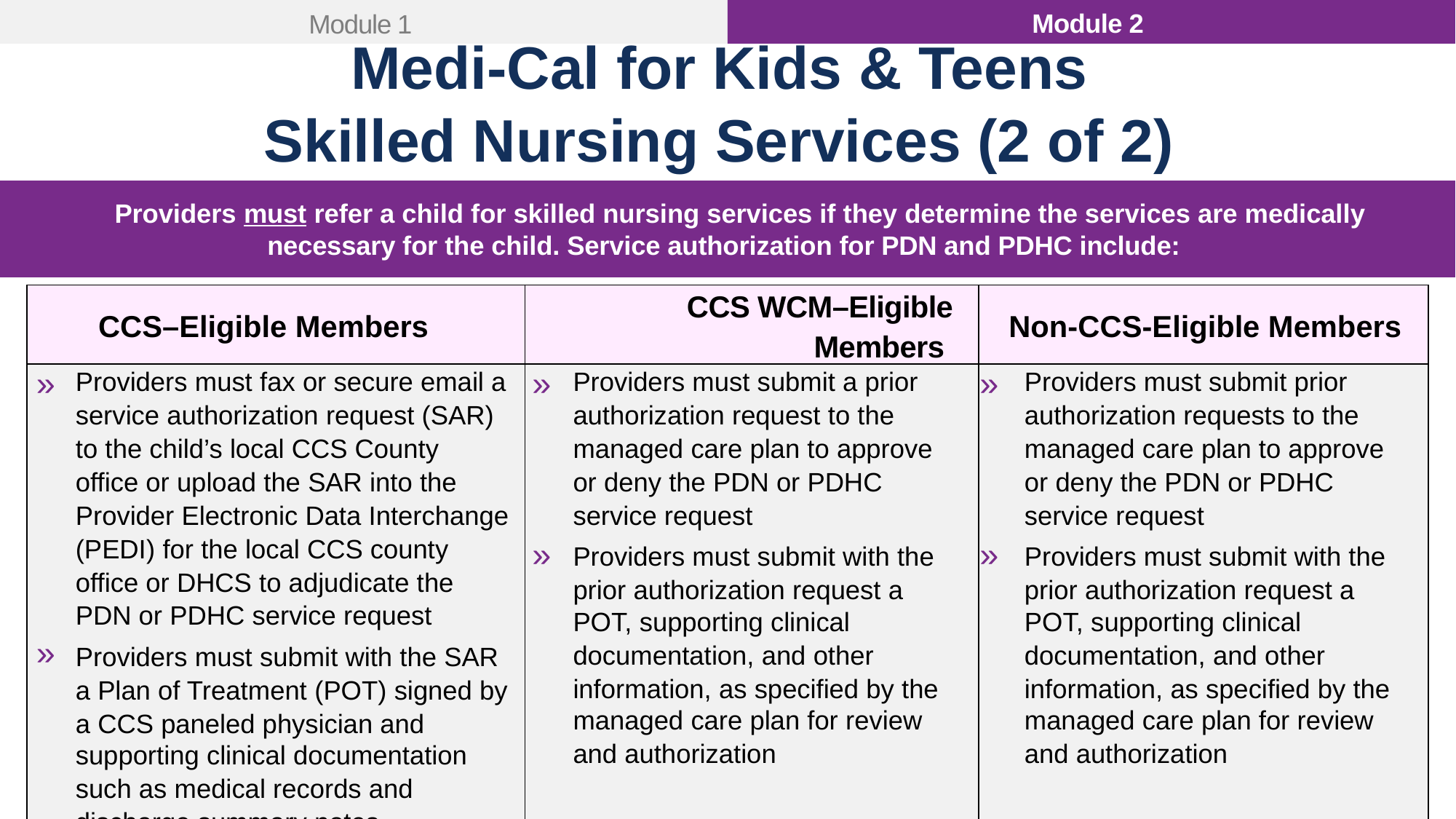

Module 1
Module 2
Medi-Cal for Kids & Teens
Skilled Nursing Services (2 of 2)
Providers must refer a child for skilled nursing services if they determine the services are medically
necessary for the child. Service authorization for PDN and PDHC include:
|  | CCS–Eligible Members |  | CCS WCM–Eligible Members |  | Non-CCS-Eligible Members |
| --- | --- | --- | --- | --- | --- |
| » » | Providers must fax or secure email a service authorization request (SAR) to the child’s local CCS County office or upload the SAR into the Provider Electronic Data Interchange (PEDI) for the local CCS county office or DHCS to adjudicate the PDN or PDHC service request Providers must submit with the SAR a Plan of Treatment (POT) signed by a CCS paneled physician and supporting clinical documentation such as medical records and discharge summary notes | » » | Providers must submit a prior authorization request to the managed care plan to approve or deny the PDN or PDHC service request Providers must submit with the prior authorization request a POT, supporting clinical documentation, and other information, as specified by the managed care plan for review and authorization | » » | Providers must submit prior authorization requests to the managed care plan to approve or deny the PDN or PDHC service request Providers must submit with the prior authorization request a POT, supporting clinical documentation, and other information, as specified by the managed care plan for review and authorization |